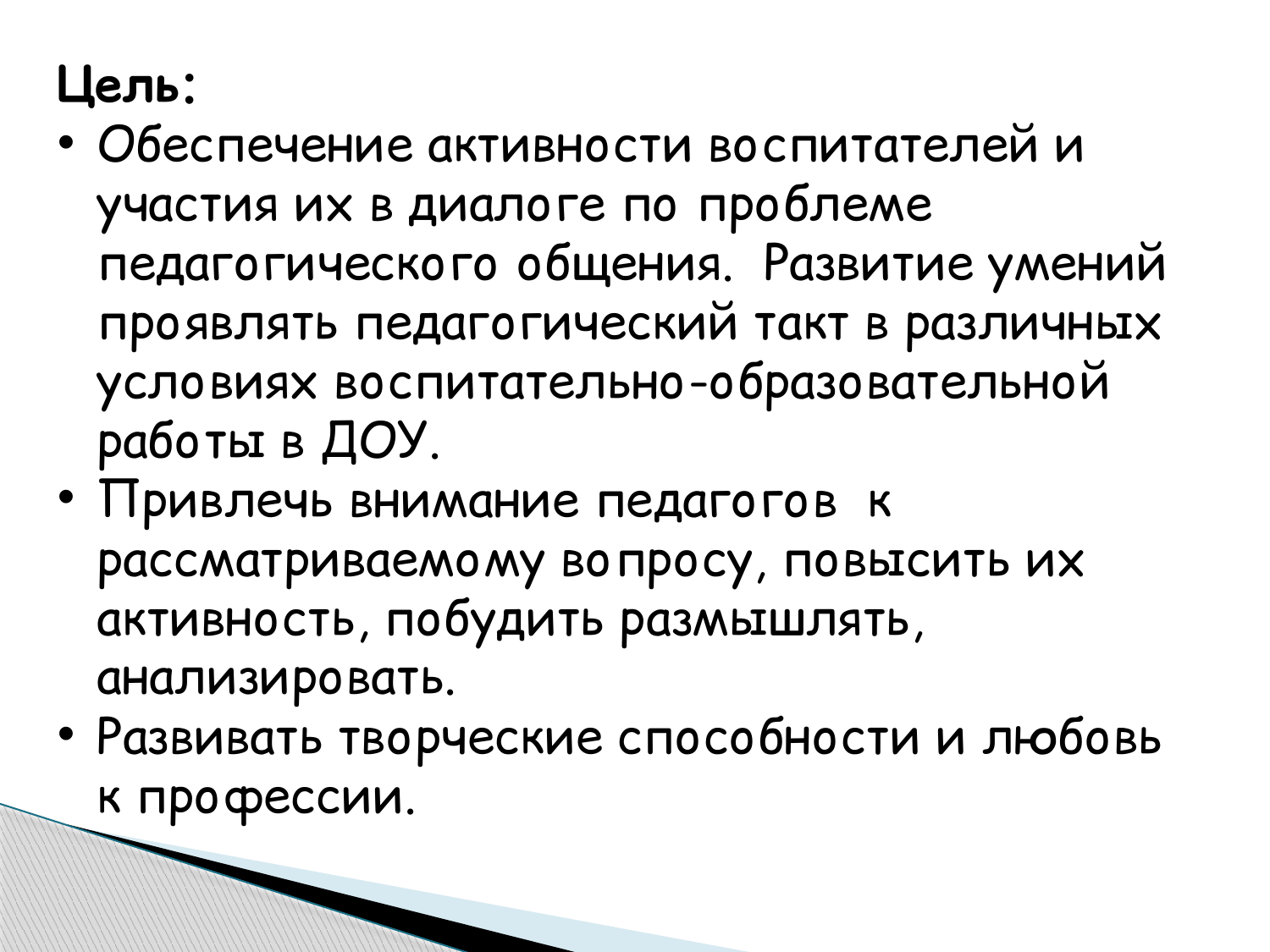

Цель:
Обеспечение активности воспитателей и участия их в диалоге по проблеме педагогического общения.  Развитие умений проявлять педагогический такт в различных условиях воспитательно-образовательной работы в ДОУ.
Привлечь внимание педагогов  к рассматриваемому вопросу, повысить их активность, побудить размышлять, анализировать.
Развивать творческие способности и любовь к профессии.